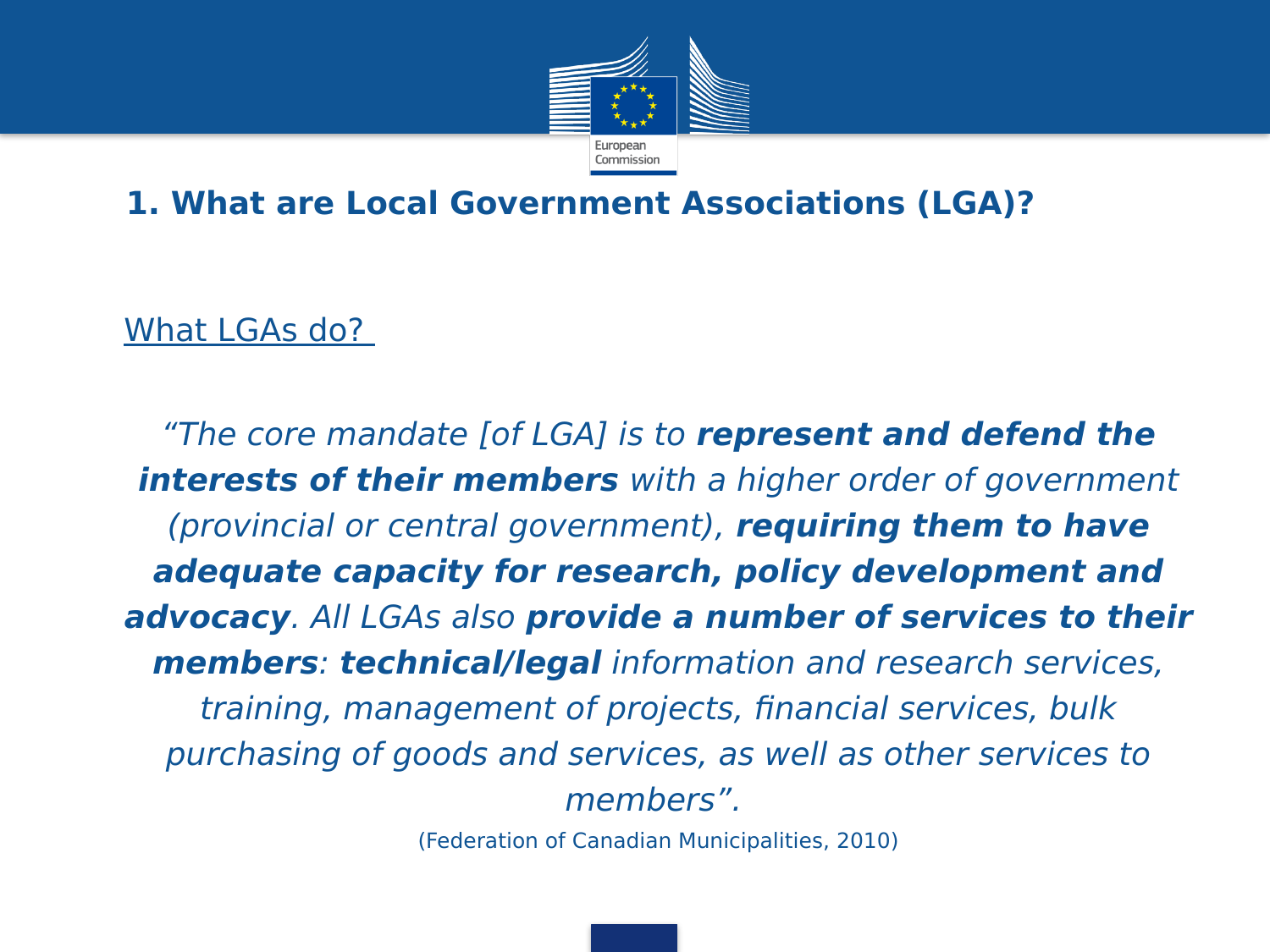

# 1. What are Local Government Associations (LGA)?
What LGAs do?

“The core mandate [of LGA] is to represent and defend the interests of their members with a higher order of government (provincial or central government), requiring them to have adequate capacity for research, policy development and advocacy. All LGAs also provide a number of services to their members: technical/legal information and research services, training, management of projects, financial services, bulk purchasing of goods and services, as well as other services to members”.
(Federation of Canadian Municipalities, 2010)